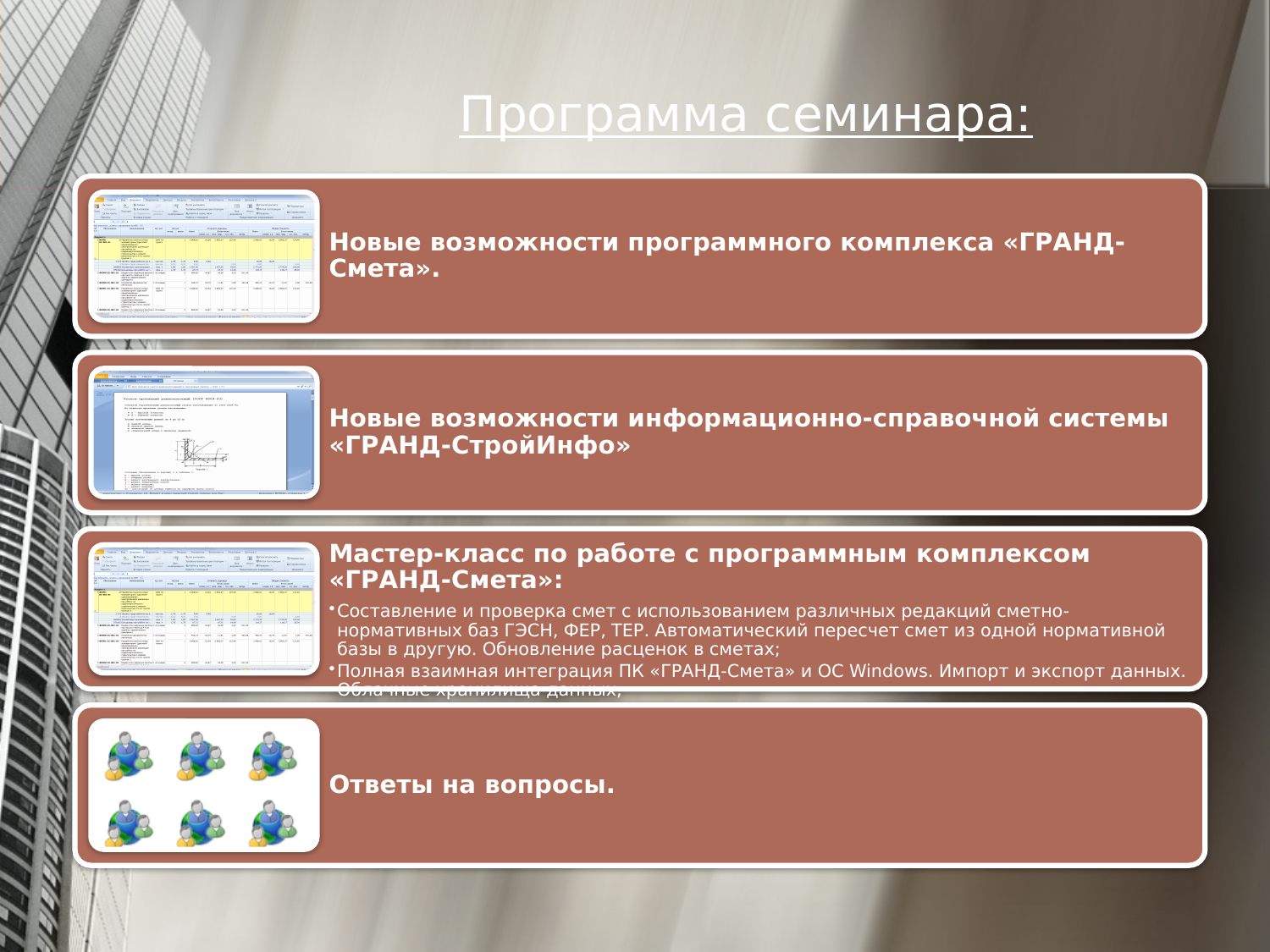

# Программа семинара:
Новые возможности программного комплекса «ГРАНД-Смета».
Новые возможности информационно-справочной системы «ГРАНД-СтройИнфо»
Мастер-класс по работе с программным комплексом «ГРАНД-Смета»:
Составление и проверка смет с использованием различных редакций сметно-нормативных баз ГЭСН, ФЕР, ТЕР. Автоматический пересчет смет из одной нормативной базы в другую. Обновление расценок в сметах;
Полная взаимная интеграция ПК «ГРАНД-Смета» и ОС Windows. Импорт и экспорт данных. Облачные хранилища данных;
Вывод смет на печать: выбор и настройка шаблонов, пакетный вывод.
Ответы на вопросы.